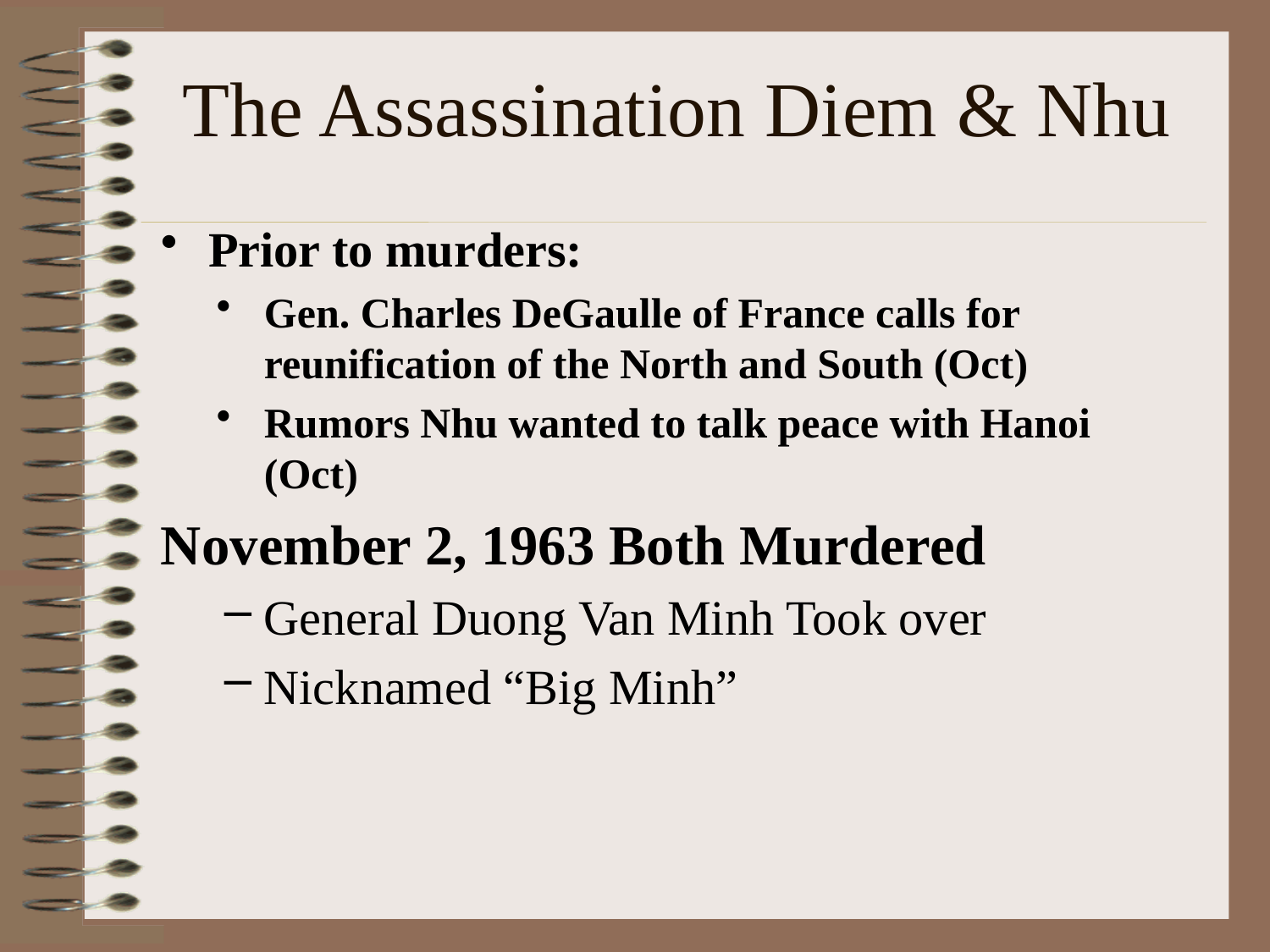

# The Assassination Diem & Nhu
Prior to murders:
Gen. Charles DeGaulle of France calls for reunification of the North and South (Oct)
Rumors Nhu wanted to talk peace with Hanoi (Oct)
November 2, 1963 Both Murdered
General Duong Van Minh Took over
Nicknamed “Big Minh”